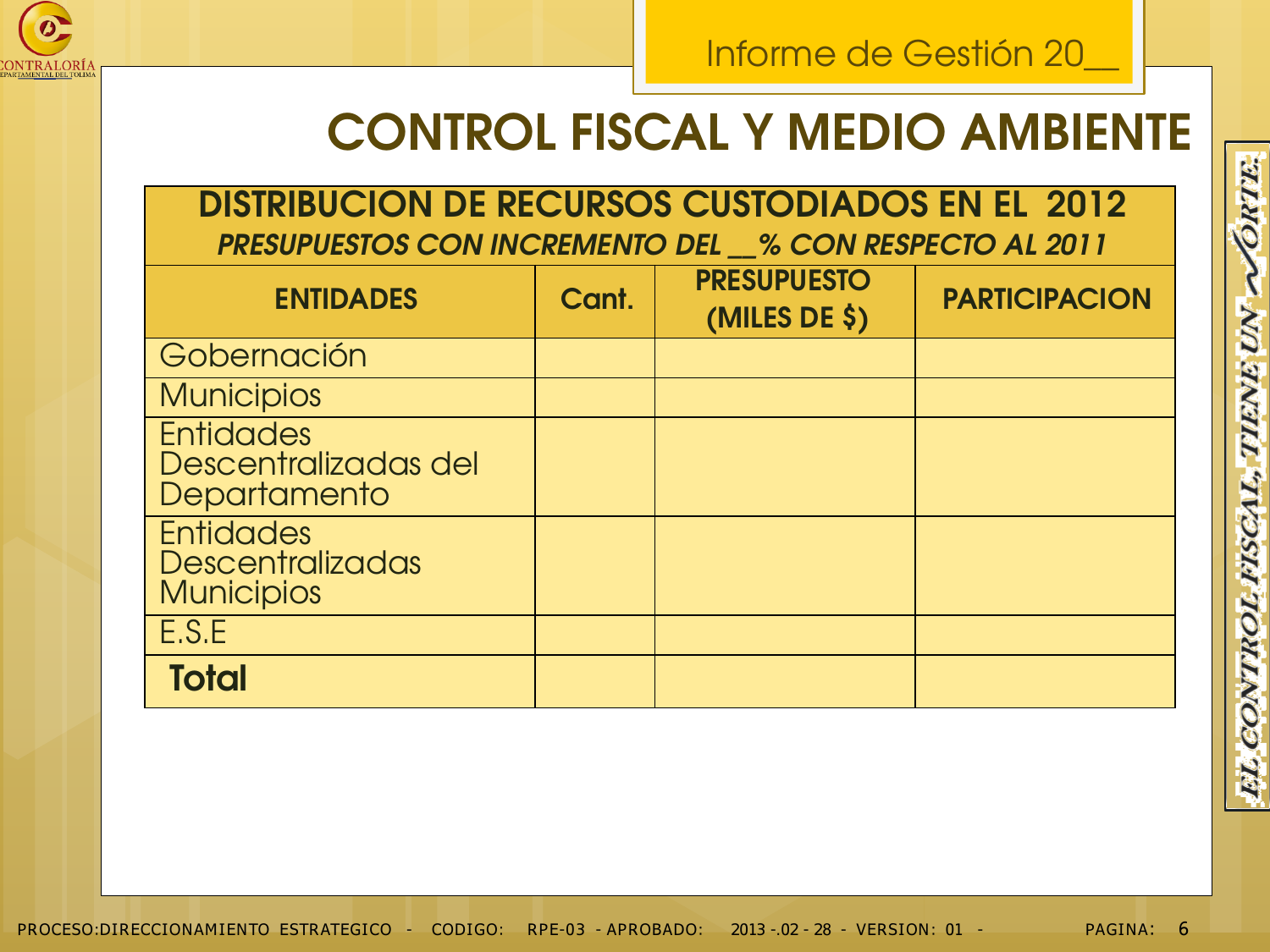

# CONTROL FISCAL Y MEDIO AMBIENTE
| DISTRIBUCION DE RECURSOS CUSTODIADOS EN EL 2012 PRESUPUESTOS CON INCREMENTO DEL \_\_% CON RESPECTO AL 2011 |  |  |  |
| --- | --- | --- | --- |
| ENTIDADES | Cant. | PRESUPUESTO (MILES DE $) | PARTICIPACION |
| Gobernación |  |  |  |
| Municipios |  |  |  |
| Entidades Descentralizadas del Departamento |  |  |  |
| Entidades Descentralizadas Municipios |  |  |  |
| E.S.E |  |  |  |
| Total |  |  |  |